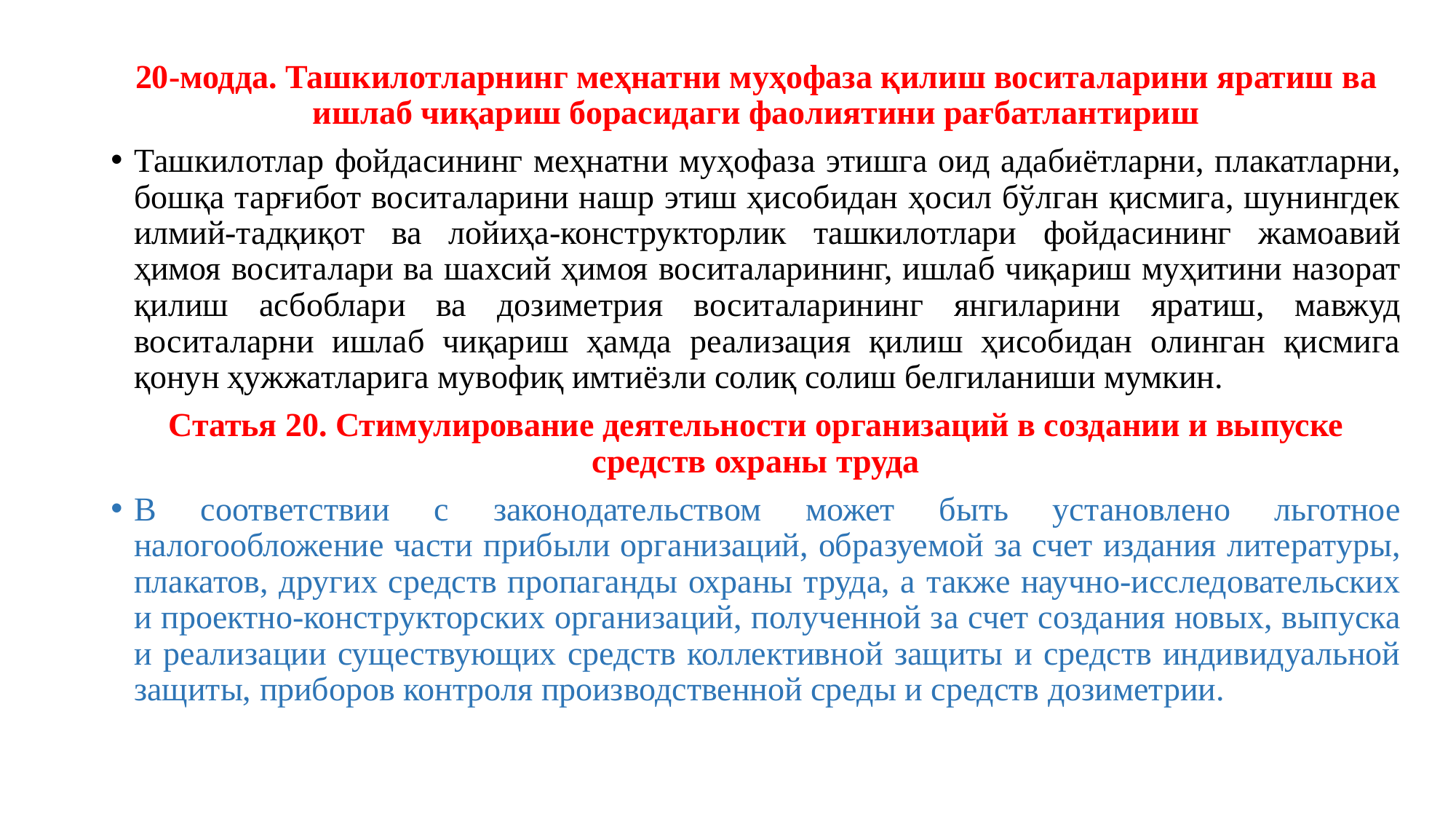

20-модда. Ташкилотларнинг меҳнатни муҳофаза қилиш воситаларини яратиш ва ишлаб чиқариш борасидаги фаолиятини рағбатлантириш
Ташкилотлар фойдасининг меҳнатни муҳофаза этишга оид адабиётларни, плакатларни, бошқа тарғибот воситаларини нашр этиш ҳисобидан ҳосил бўлган қисмига, шунингдек илмий-тадқиқот ва лойиҳа-конструкторлик ташкилотлари фойдасининг жамоавий ҳимоя воситалари ва шахсий ҳимоя воситаларининг, ишлаб чиқариш муҳитини назорат қилиш асбоблари ва дозиметрия воситаларининг янгиларини яратиш, мавжуд воситаларни ишлаб чиқариш ҳамда реализация қилиш ҳисобидан олинган қисмига қонун ҳужжатларига мувофиқ имтиёзли солиқ солиш белгиланиши мумкин.
Статья 20. Стимулирование деятельности организаций в создании и выпуске средств охраны труда
В соответствии с законодательством может быть установлено льготное налогообложение части прибыли организаций, образуемой за счет издания литературы, плакатов, других средств пропаганды охраны труда, а также научно-исследовательских и проектно-конструкторских организаций, полученной за счет создания новых, выпуска и реализации существующих средств коллективной защиты и средств индивидуальной защиты, приборов контроля производственной среды и средств дозиметрии.